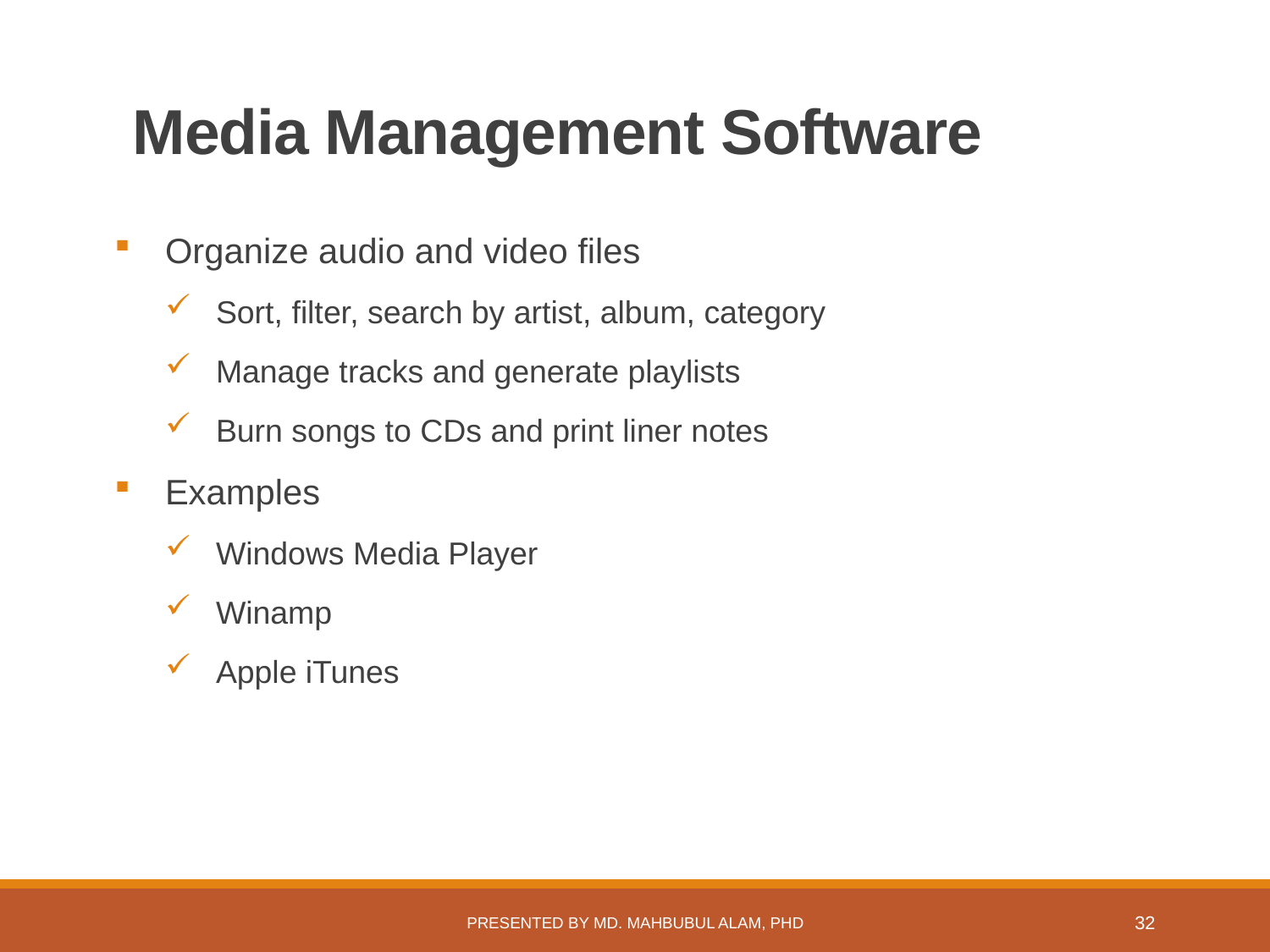

# Media Management Software
Organize audio and video files
Sort, filter, search by artist, album, category
Manage tracks and generate playlists
Burn songs to CDs and print liner notes
Examples
Windows Media Player
Winamp
Apple iTunes
Presented by Md. Mahbubul Alam, PhD
32